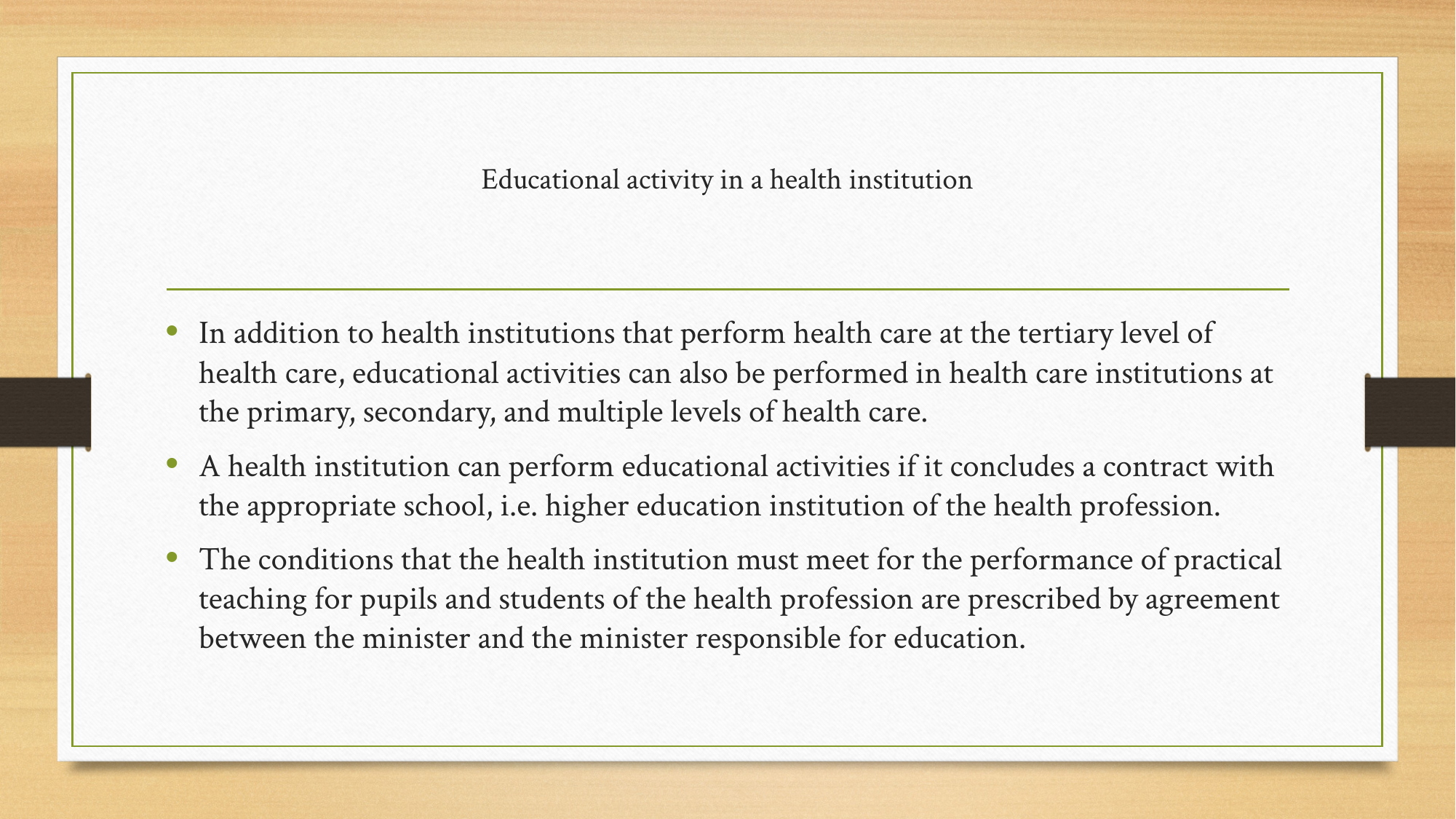

# Educational activity in a health institution
In addition to health institutions that perform health care at the tertiary level of health care, educational activities can also be performed in health care institutions at the primary, secondary, and multiple levels of health care.
A health institution can perform educational activities if it concludes a contract with the appropriate school, i.e. higher education institution of the health profession.
The conditions that the health institution must meet for the performance of practical teaching for pupils and students of the health profession are prescribed by agreement between the minister and the minister responsible for education.